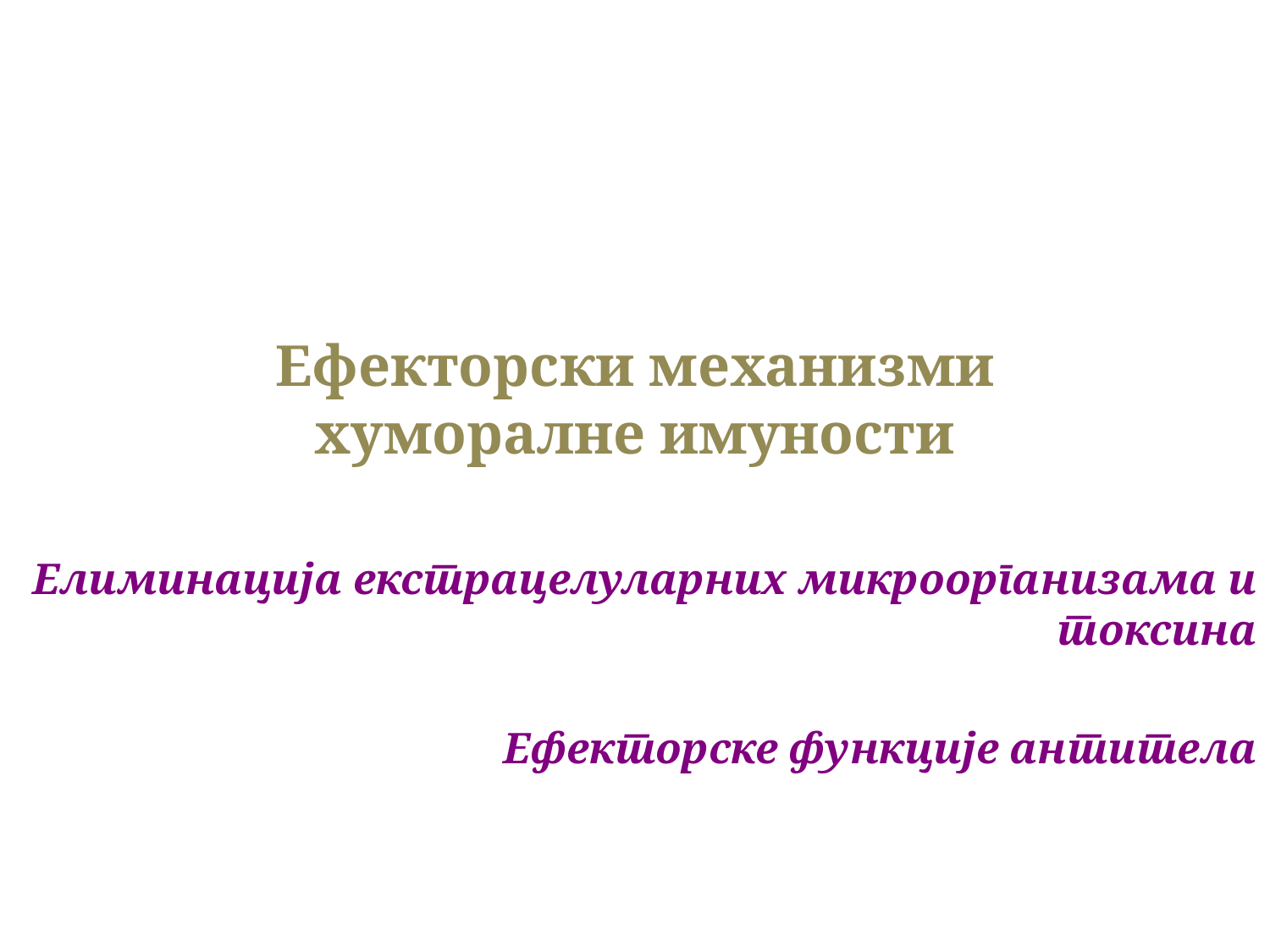

# Ефекторски механизми хуморалне имуности
Елиминација екстрацелуларних микроорганизама и токсина

Ефекторске функције антитела